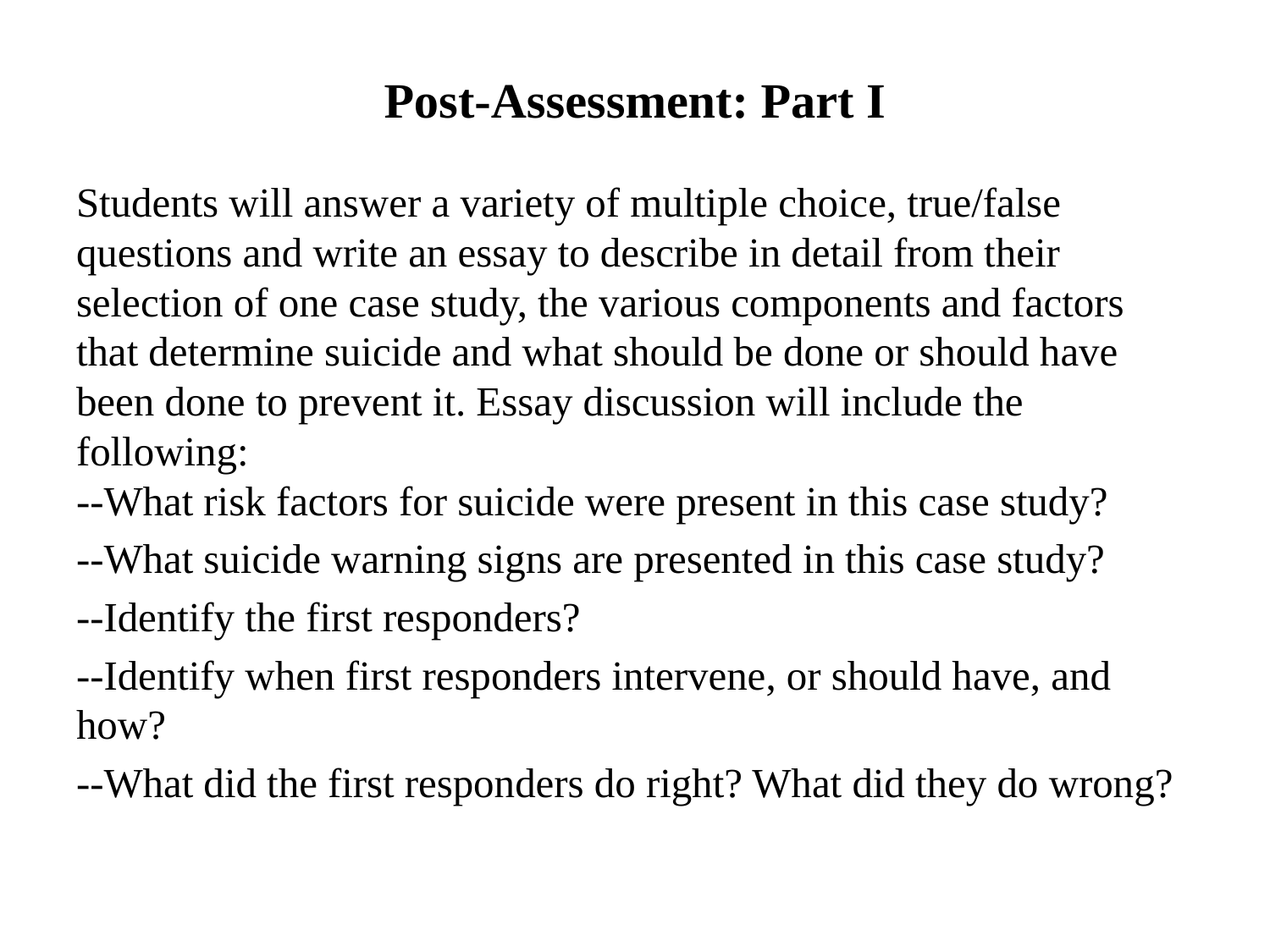

# Post-Assessment: Part I
Students will answer a variety of multiple choice, true/false questions and write an essay to describe in detail from their selection of one case study, the various components and factors that determine suicide and what should be done or should have been done to prevent it. Essay discussion will include the following:
--What risk factors for suicide were present in this case study?
--What suicide warning signs are presented in this case study?
--Identify the first responders?
--Identify when first responders intervene, or should have, and     how?
--What did the first responders do right? What did they do wrong?